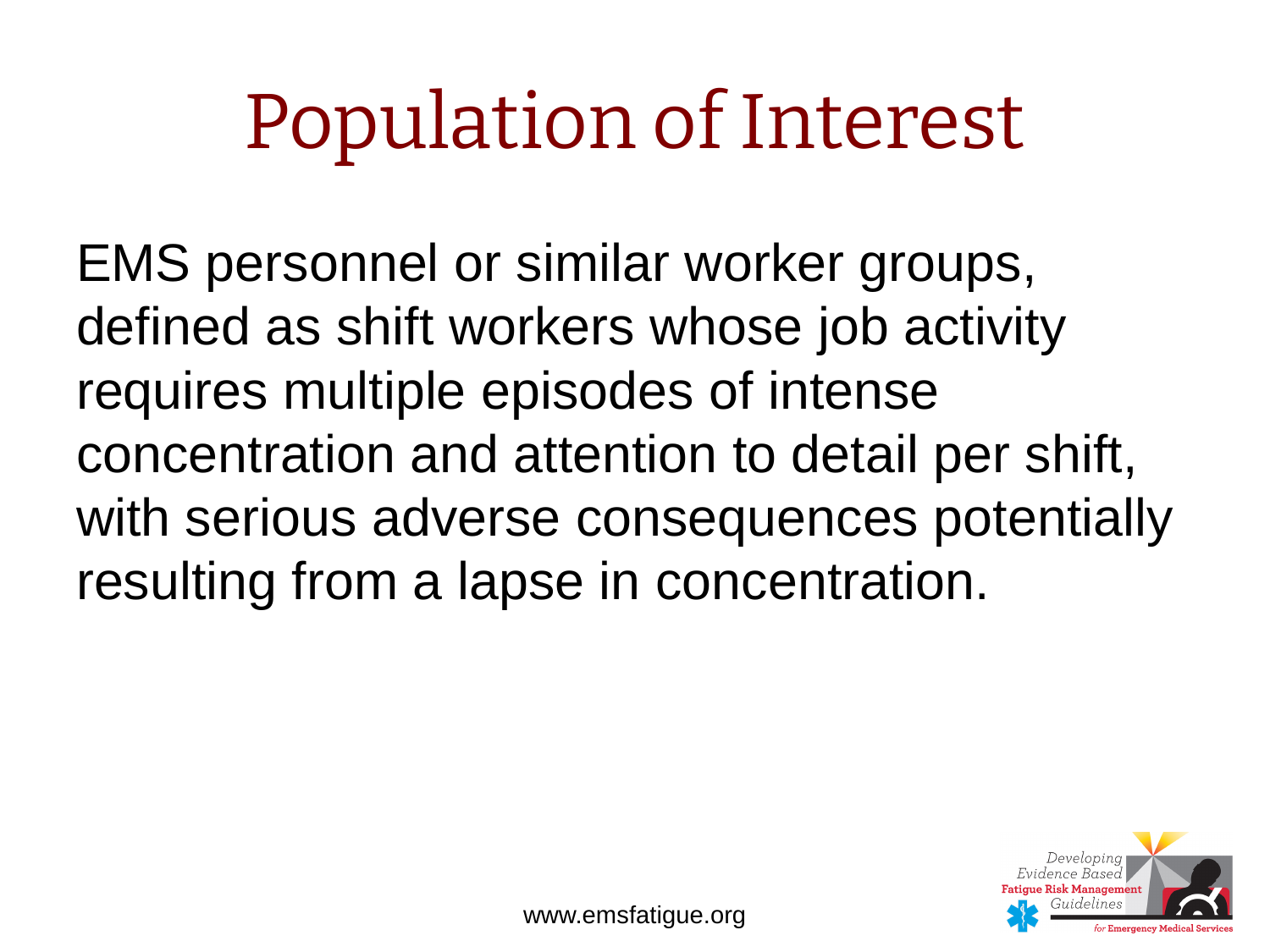

# Population of Interest
EMS personnel or similar worker groups, defined as shift workers whose job activity requires multiple episodes of intense concentration and attention to detail per shift, with serious adverse consequences potentially resulting from a lapse in concentration.
Do Not Circulate Without Permission of P.D. Patterson